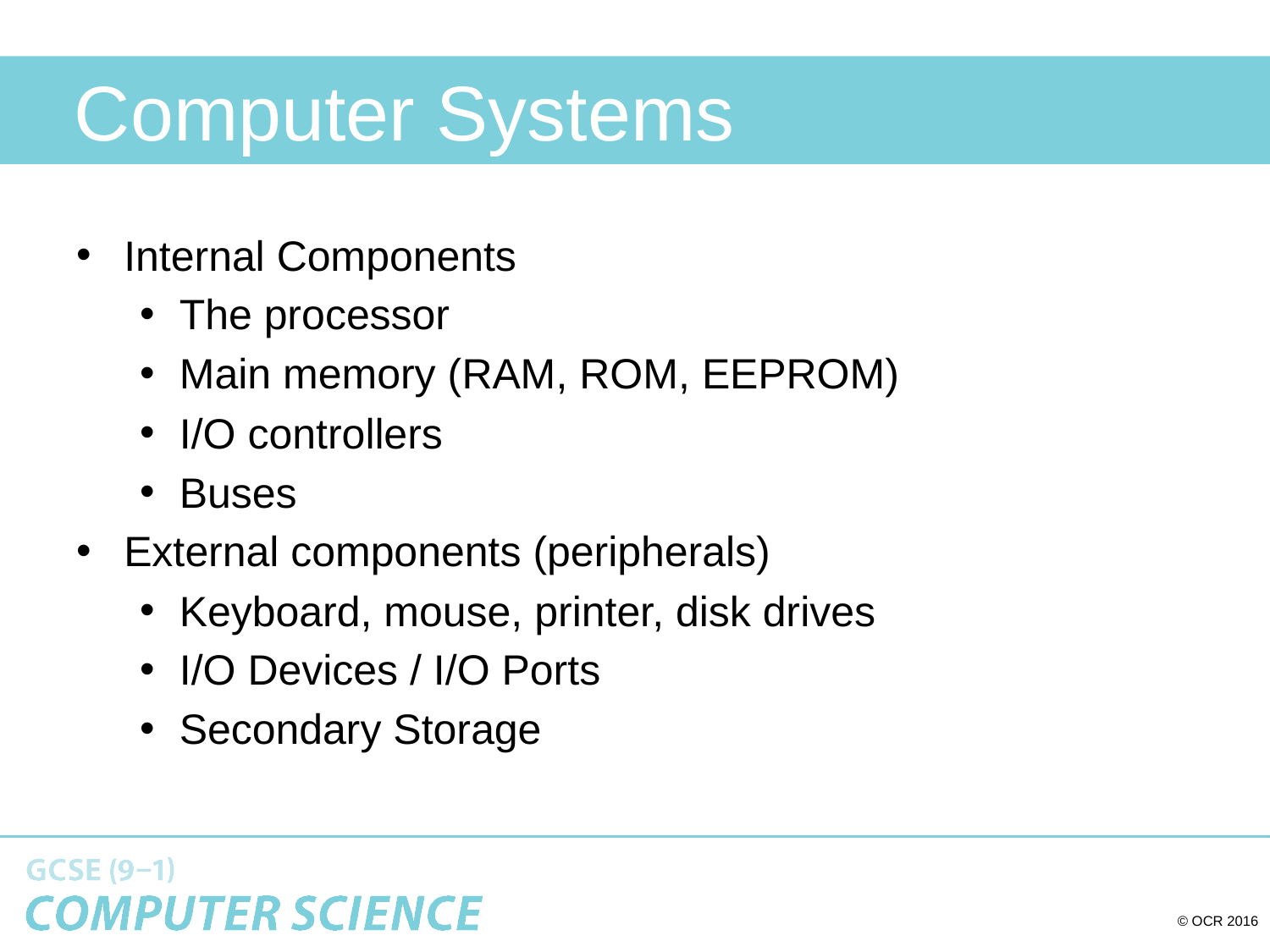

# Computer Systems
Internal Components
The processor
Main memory (RAM, ROM, EEPROM)
I/O controllers
Buses
External components (peripherals)
Keyboard, mouse, printer, disk drives
I/O Devices / I/O Ports
Secondary Storage